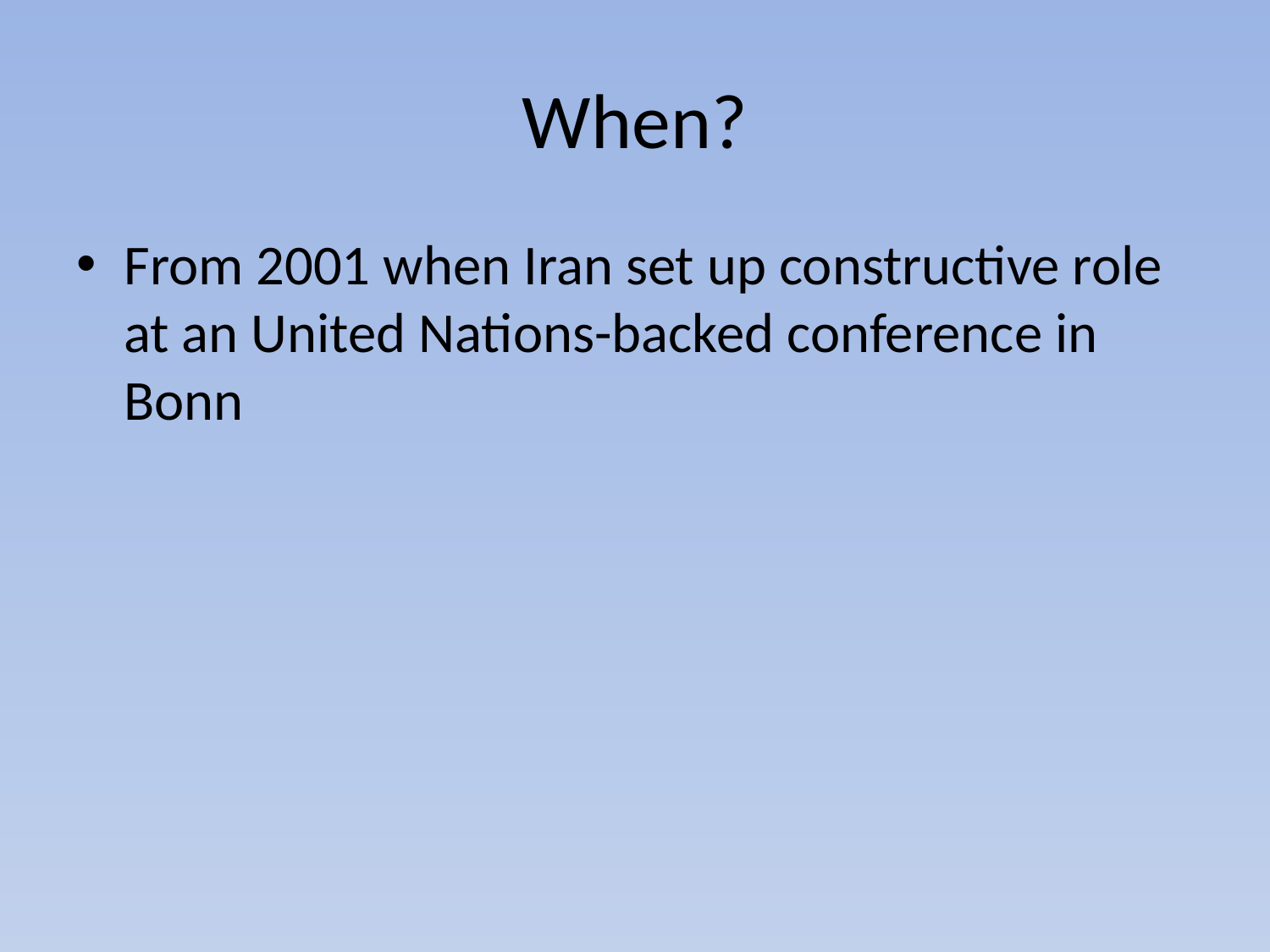

# When?
From 2001 when Iran set up constructive role at an United Nations-backed conference in Bonn